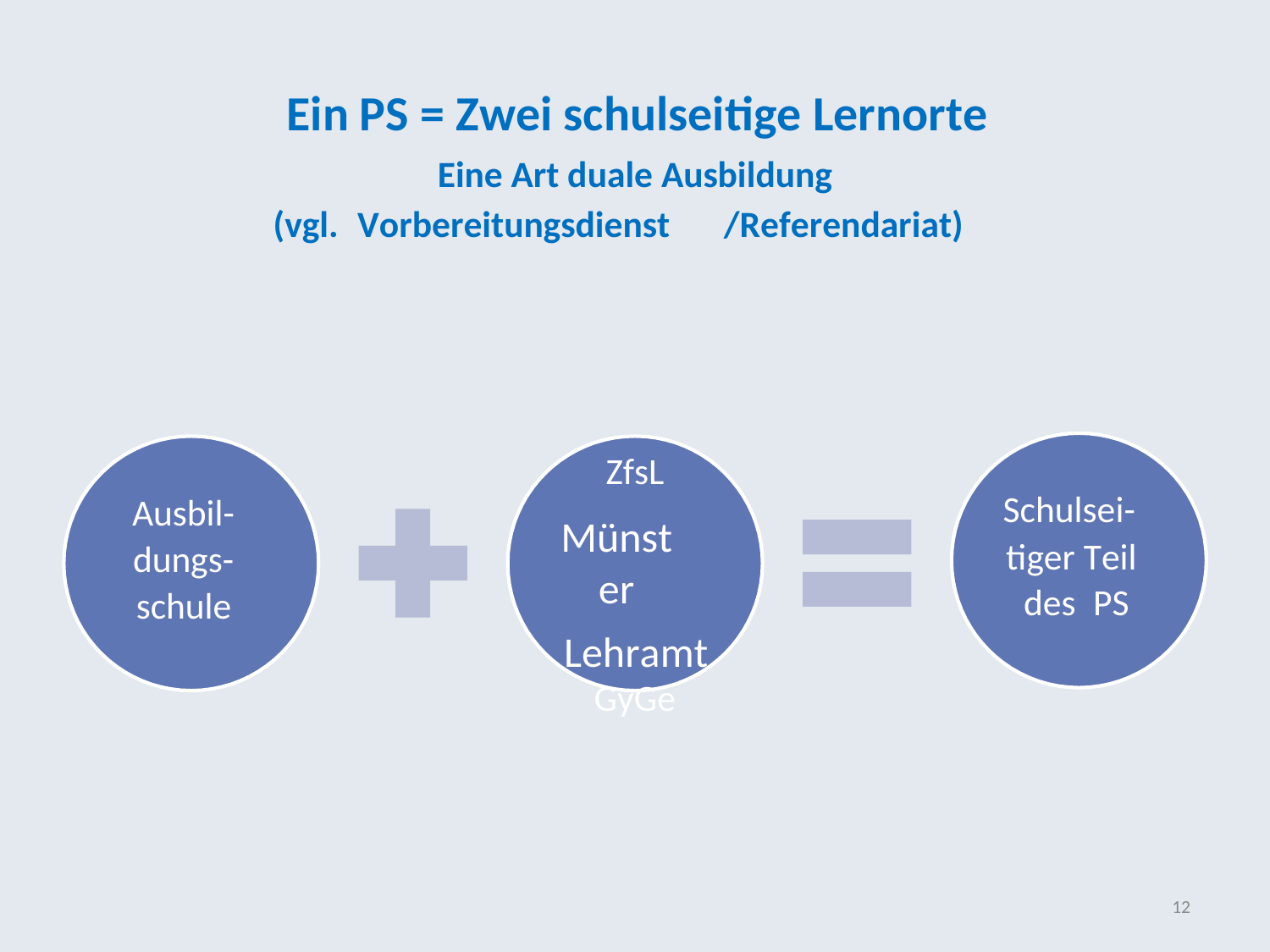

Ein PS = Zwei schulseitige Lernorte
Eine Art duale Ausbildung
(vgl.
Vorbereitungsdienst
/Referendariat)

ZfsL
Münster
Lehramt
GyGe
Schulsei-
tiger Teil
Ausbil-
dungs-
schule

des
PS
12